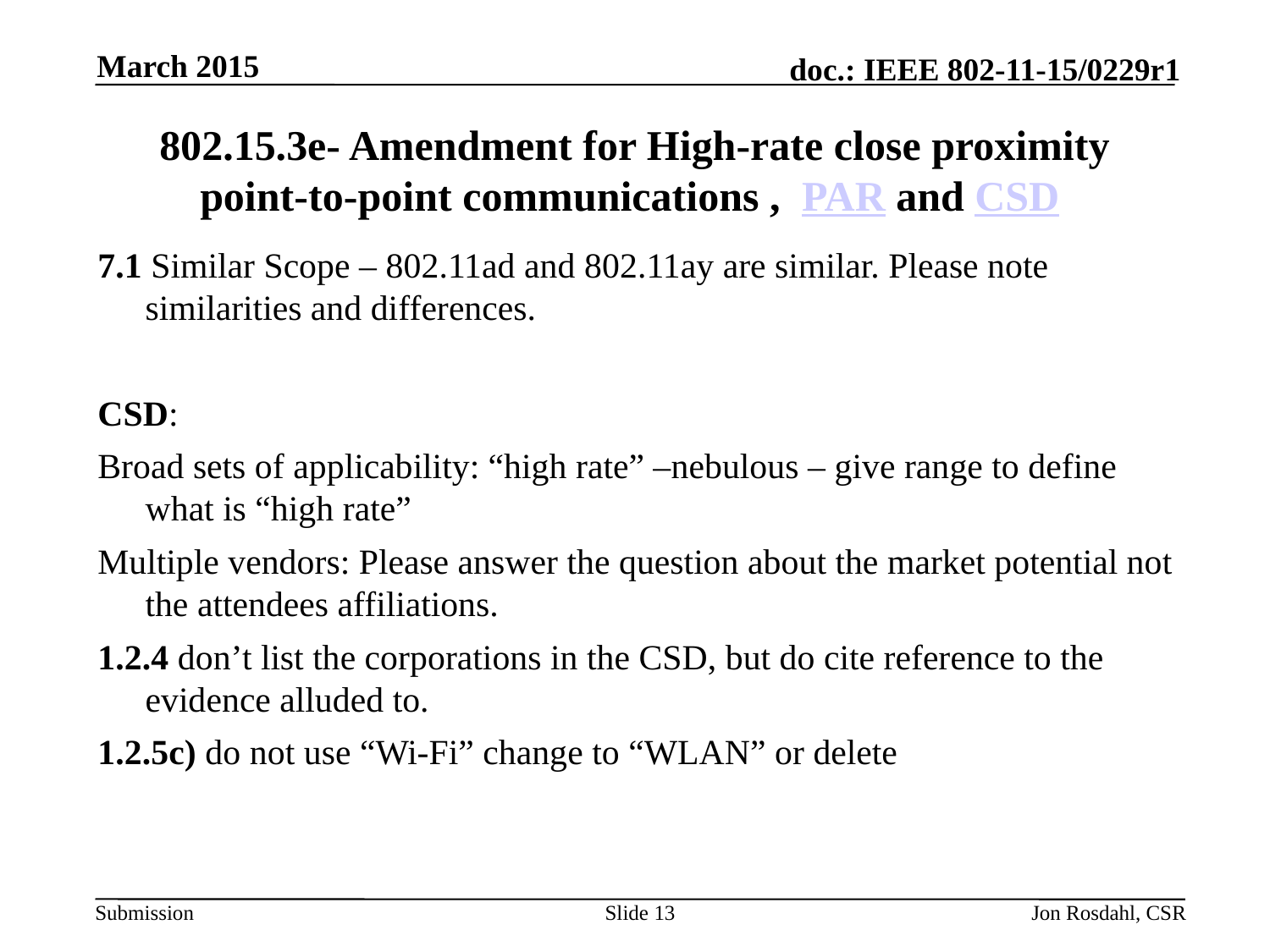

March 2015
# 802.15.3e- Amendment for High-rate close proximity point-to-point communications ,  PAR and CSD
7.1 Similar Scope – 802.11ad and 802.11ay are similar. Please note similarities and differences.

CSD:
Broad sets of applicability: “high rate” –nebulous – give range to define what is “high rate”
Multiple vendors: Please answer the question about the market potential not the attendees affiliations.
1.2.4 don’t list the corporations in the CSD, but do cite reference to the evidence alluded to.
1.2.5c) do not use “Wi-Fi” change to “WLAN” or delete

Slide 13
Jon Rosdahl, CSR